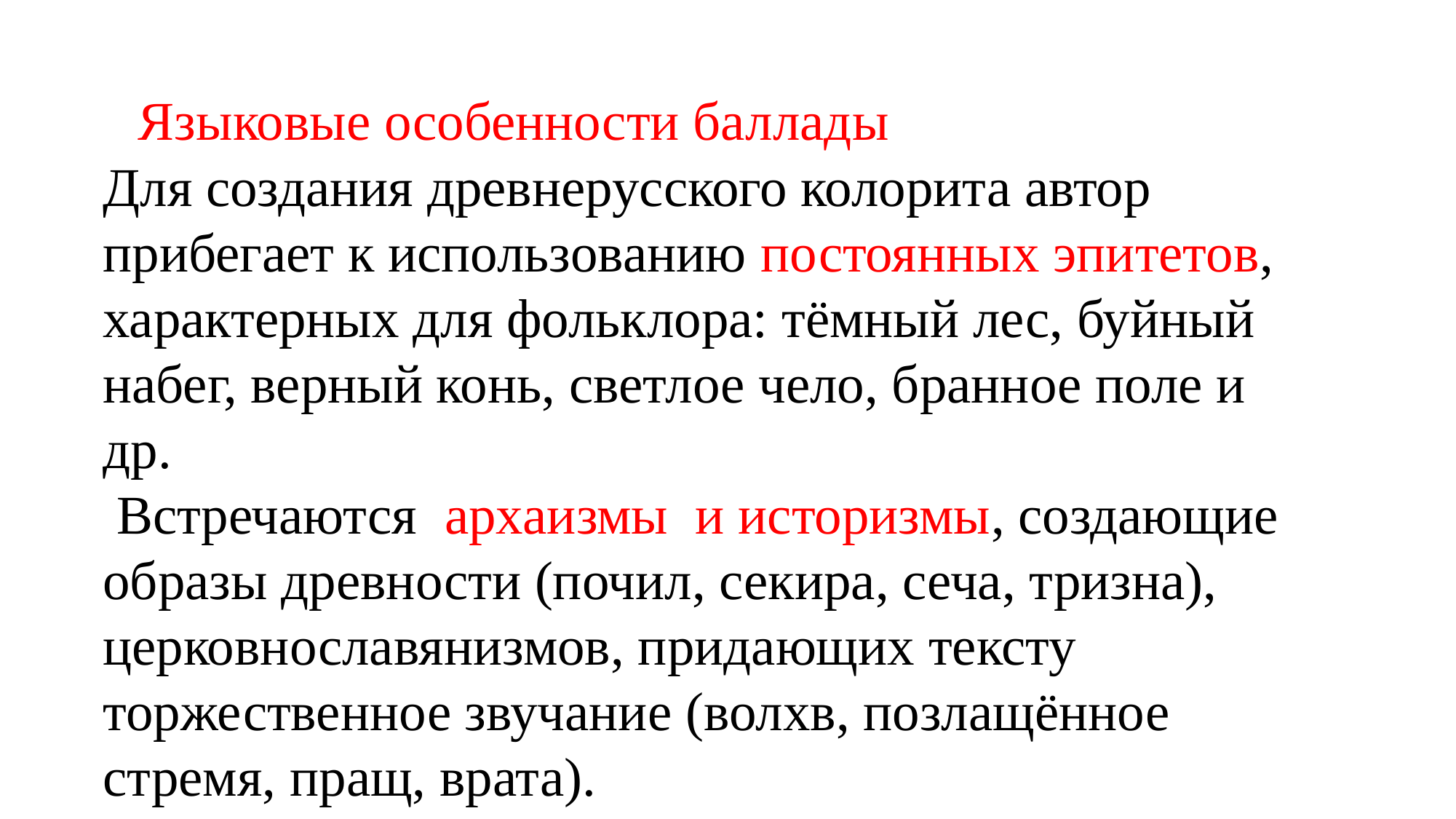

Языковые особенности баллады
Для создания древнерусского колорита автор прибегает к использованию постоянных эпитетов, характерных для фольклора: тёмный лес, буйный набег, верный конь, светлое чело, бранное поле и др.
 Встречаются  архаизмы  и историзмы, создающие образы древности (почил, секира, сеча, тризна),  церковнославянизмов, придающих тексту торжественное звучание (волхв, позлащённое стремя, пращ, врата).